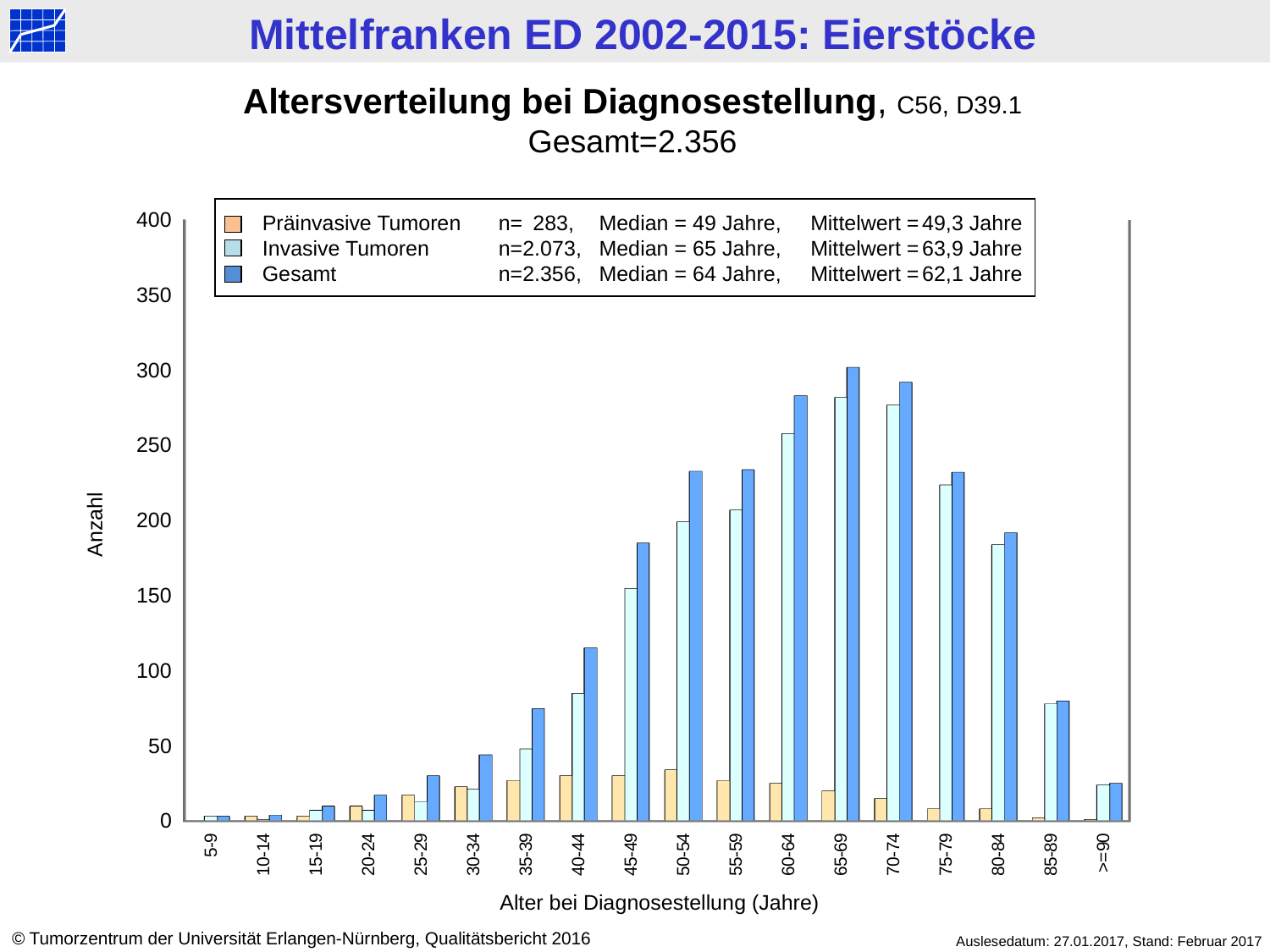

Altersverteilung bei Diagnosestellung, C56, D39.1
Gesamt=2.356

[unsupported chart]

Präinvasive Tumoren	n=	283,	Median = 49 Jahre,	Mittelwert =	49,3 Jahre
Invasive Tumoren 		n=	2.073,	Median = 65 Jahre,	Mittelwert =	63,9 Jahre
Gesamt		n=2.356,	Median = 64 Jahre,	Mittelwert =	62,1 Jahre

Anzahl
Alter bei Diagnosestellung (Jahre)